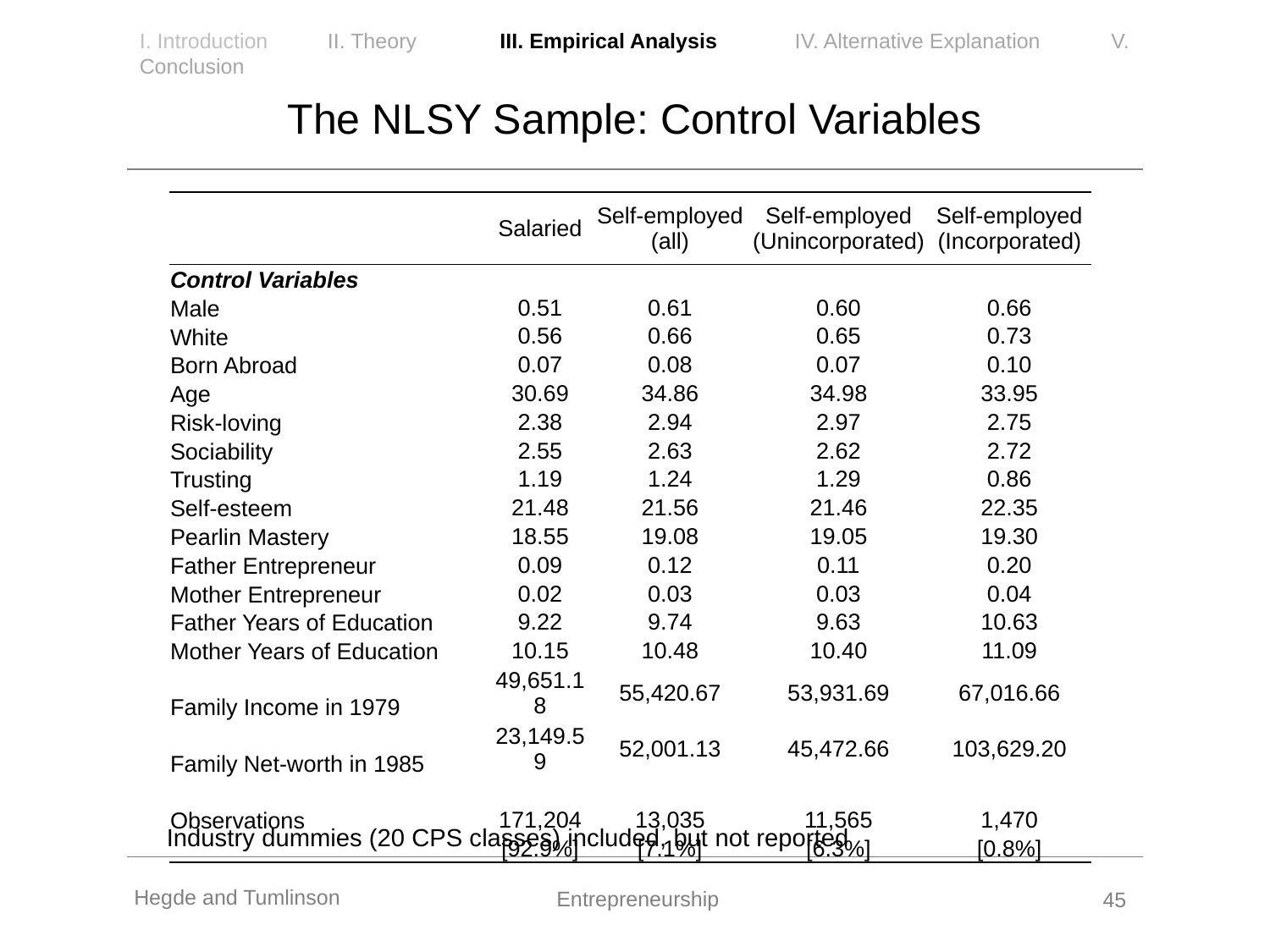

I. Introduction          II. Theory              III. Empirical Analysis             IV. Alternative Explanation            V. Conclusion
# The NLSY Sample: Control Variables
|  | Salaried | Self-employed (all) | Self-employed (Unincorporated) | Self-employed (Incorporated) |
| --- | --- | --- | --- | --- |
| Control Variables |  |  |  |  |
| Male | 0.51 | 0.61 | 0.60 | 0.66 |
| White | 0.56 | 0.66 | 0.65 | 0.73 |
| Born Abroad | 0.07 | 0.08 | 0.07 | 0.10 |
| Age | 30.69 | 34.86 | 34.98 | 33.95 |
| Risk-loving | 2.38 | 2.94 | 2.97 | 2.75 |
| Sociability | 2.55 | 2.63 | 2.62 | 2.72 |
| Trusting | 1.19 | 1.24 | 1.29 | 0.86 |
| Self-esteem | 21.48 | 21.56 | 21.46 | 22.35 |
| Pearlin Mastery | 18.55 | 19.08 | 19.05 | 19.30 |
| Father Entrepreneur | 0.09 | 0.12 | 0.11 | 0.20 |
| Mother Entrepreneur | 0.02 | 0.03 | 0.03 | 0.04 |
| Father Years of Education | 9.22 | 9.74 | 9.63 | 10.63 |
| Mother Years of Education | 10.15 | 10.48 | 10.40 | 11.09 |
| Family Income in 1979 | 49,651.18 | 55,420.67 | 53,931.69 | 67,016.66 |
| Family Net-worth in 1985 | 23,149.59 | 52,001.13 | 45,472.66 | 103,629.20 |
|  |  |  |  |  |
| Observations | 171,204 | 13,035 | 11,565 | 1,470 |
|  | [92.9%] | [7.1%] | [6.3%] | [0.8%] |
Industry dummies (20 CPS classes) included, but not reported
45
Hegde and Tumlinson
Entrepreneurship